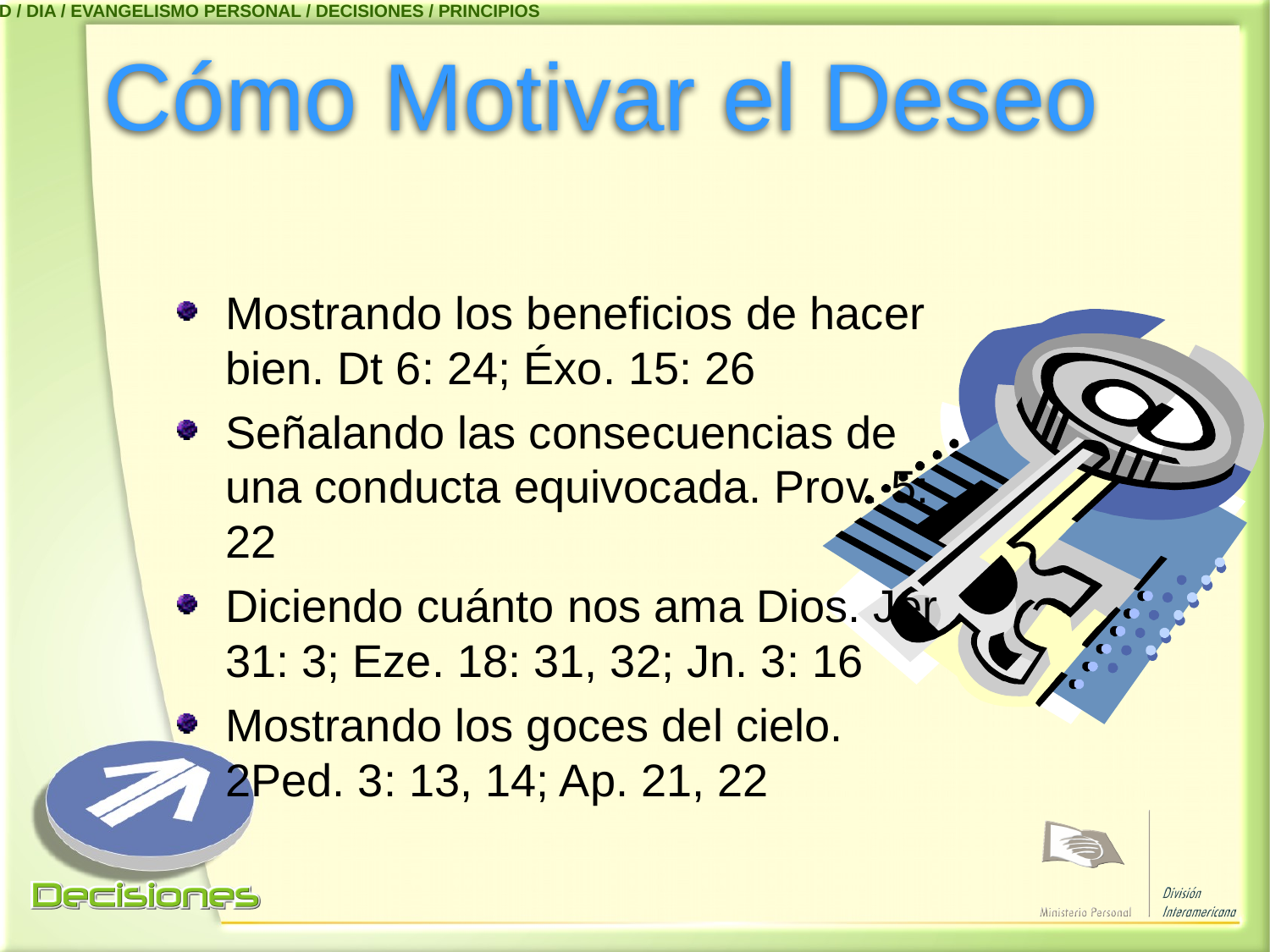

IASD / DIA / EVANGELISMO PERSONAL / DECISIONES / PRINCIPIOS
# Cómo Motivar el Deseo
Mostrando los beneficios de hacer bien. Dt 6: 24; Éxo. 15: 26
Señalando las consecuencias de una conducta equivocada. Prov. 5: 22
Diciendo cuánto nos ama Dios. Jer 31: 3; Eze. 18: 31, 32; Jn. 3: 16
Mostrando los goces del cielo. 2Ped. 3: 13, 14; Ap. 21, 22